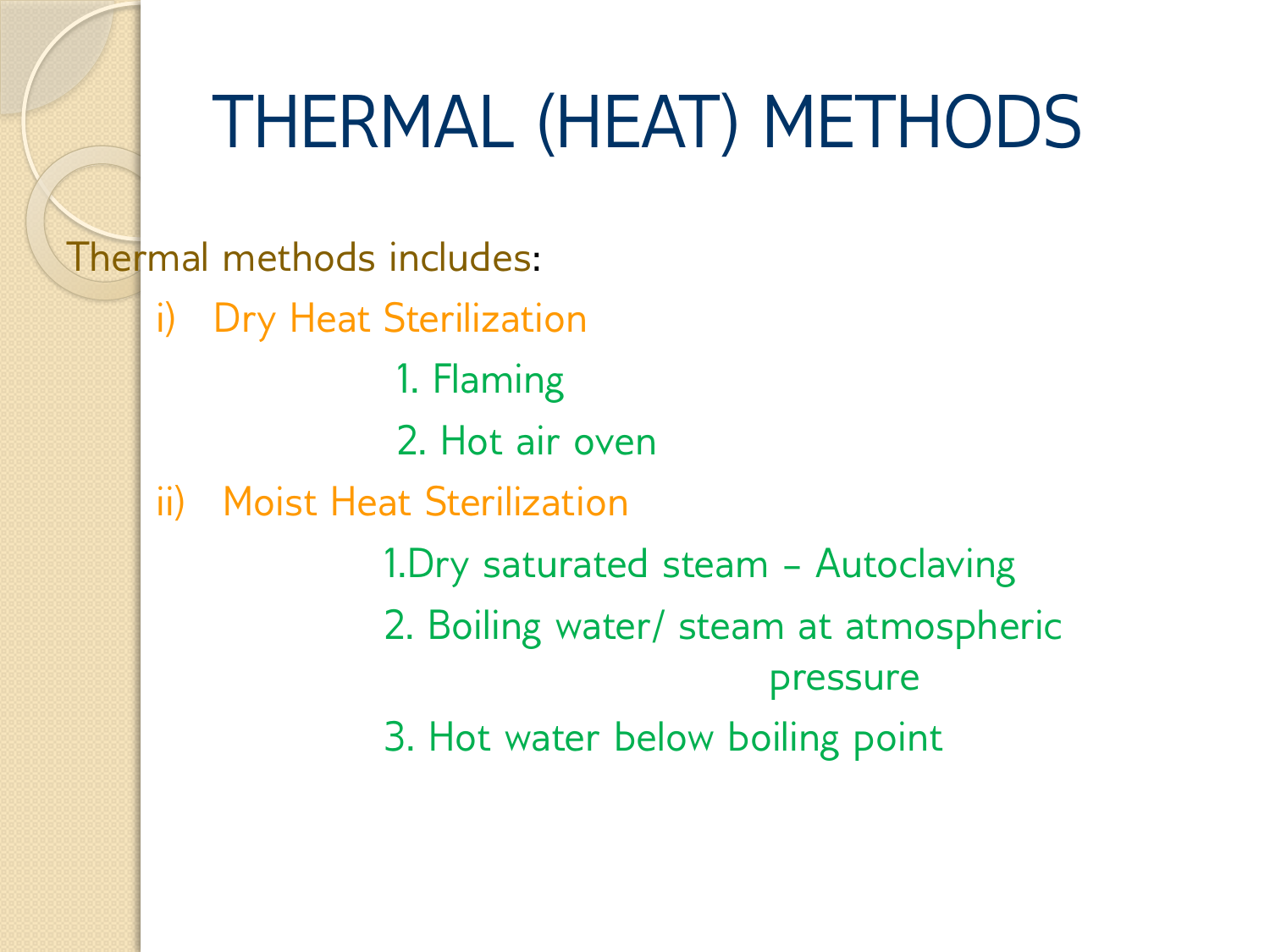

# THERMAL (HEAT) METHODS
Thermal methods includes:
        i)   Dry Heat Sterilization
                           1. Flaming
                           2. Hot air oven
        ii)   Moist Heat Sterilization
                          1.Dry saturated steam – Autoclaving
                          2. Boiling water/ steam at atmospheric                    					pressure
                          3. Hot water below boiling point